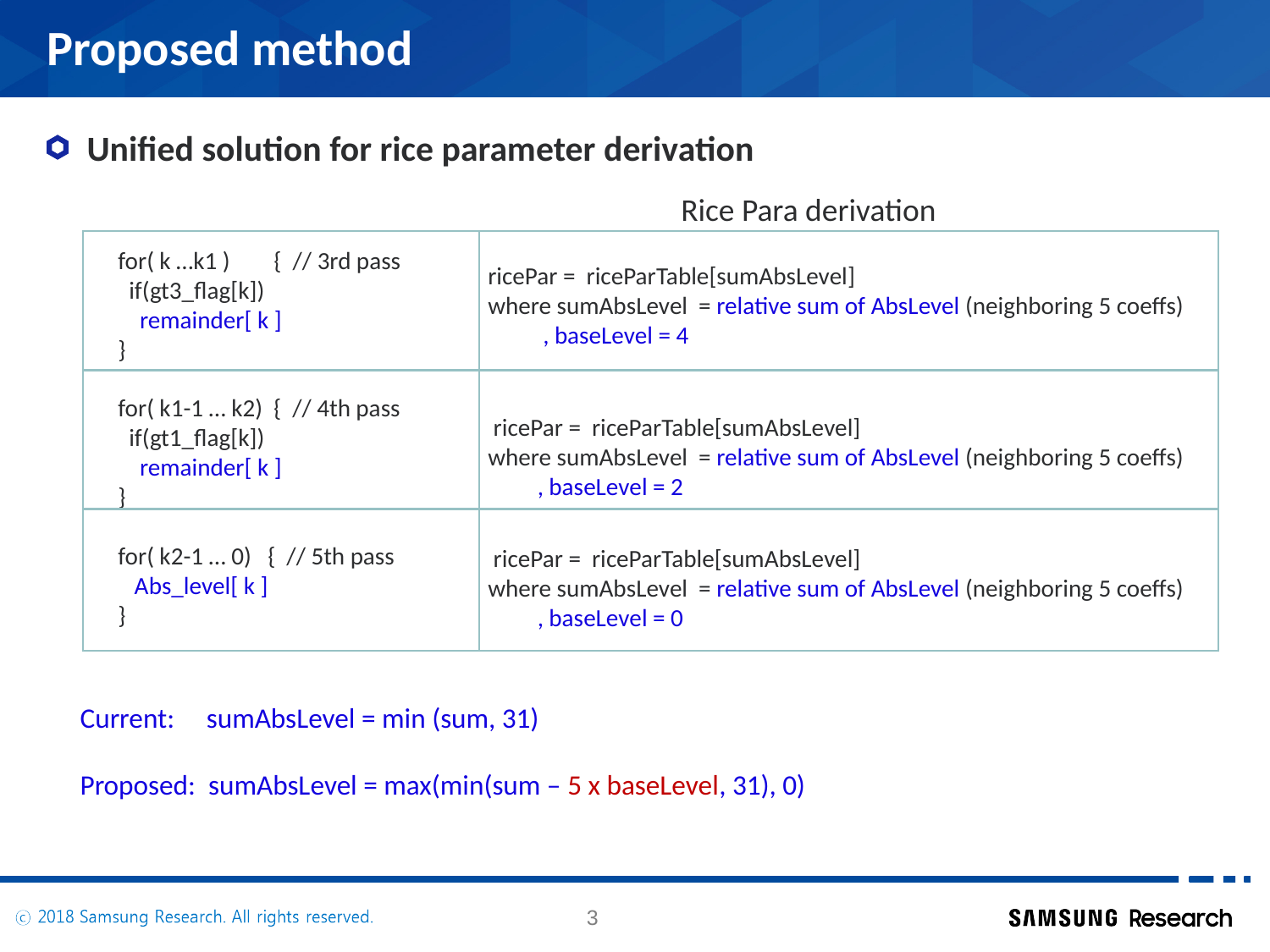

# Proposed method
Unified solution for rice parameter derivation

Rice Para derivation

for( k …k1 )        {  // 3rd pass
  if(gt3_flag[k])
    remainder[ k ]
}

for( k1-1 … k2)  {  // 4th pass
  if(gt1_flag[k])
    remainder[ k ]
}

for( k2-1 … 0)   {  // 5th pass
   Abs_level[ k ]
}
      ricePar =  riceParTable[sumAbsLevel]
      where sumAbsLevel  = relative sum of AbsLevel (neighboring 5 coeffs)
                , baseLevel = 4

       ricePar =  riceParTable[sumAbsLevel]
      where sumAbsLevel  = relative sum of AbsLevel (neighboring 5 coeffs)
               , baseLevel = 2

       ricePar =  riceParTable[sumAbsLevel]
      where sumAbsLevel  = relative sum of AbsLevel (neighboring 5 coeffs)
               , baseLevel = 0
Current:     sumAbsLevel = min (sum, 31)
Proposed:  sumAbsLevel = max(min(sum – 5 x baseLevel, 31), 0)